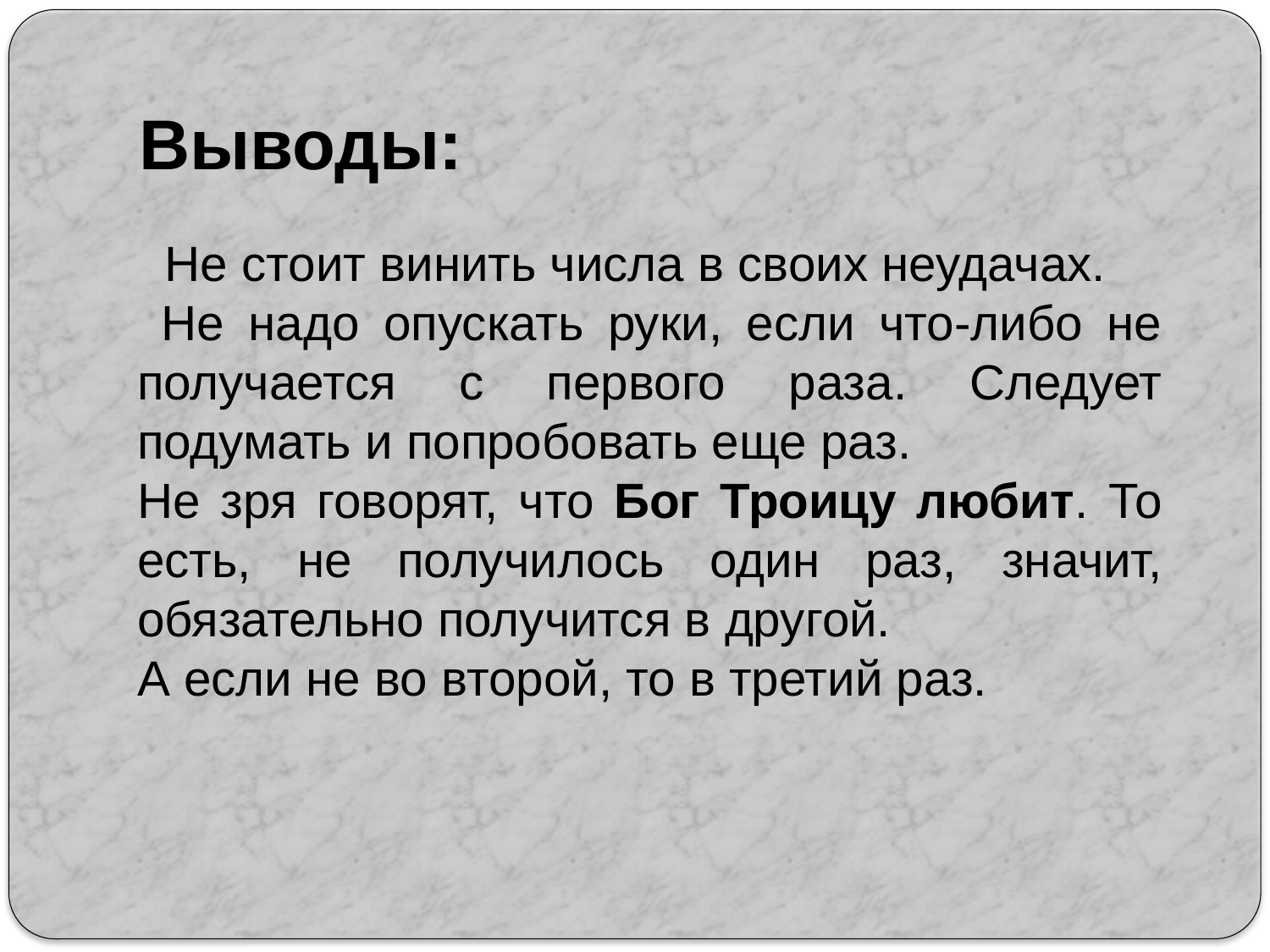

# Выводы:

  Не стоит винить числа в своих неудачах.
 Не надо опускать руки, если что-либо не получается с первого раза. Следует подумать и попробовать еще раз.
Не зря говорят, что Бог Троицу любит. То есть, не получилось один раз, значит, обязательно получится в другой.
А если не во второй, то в третий раз.